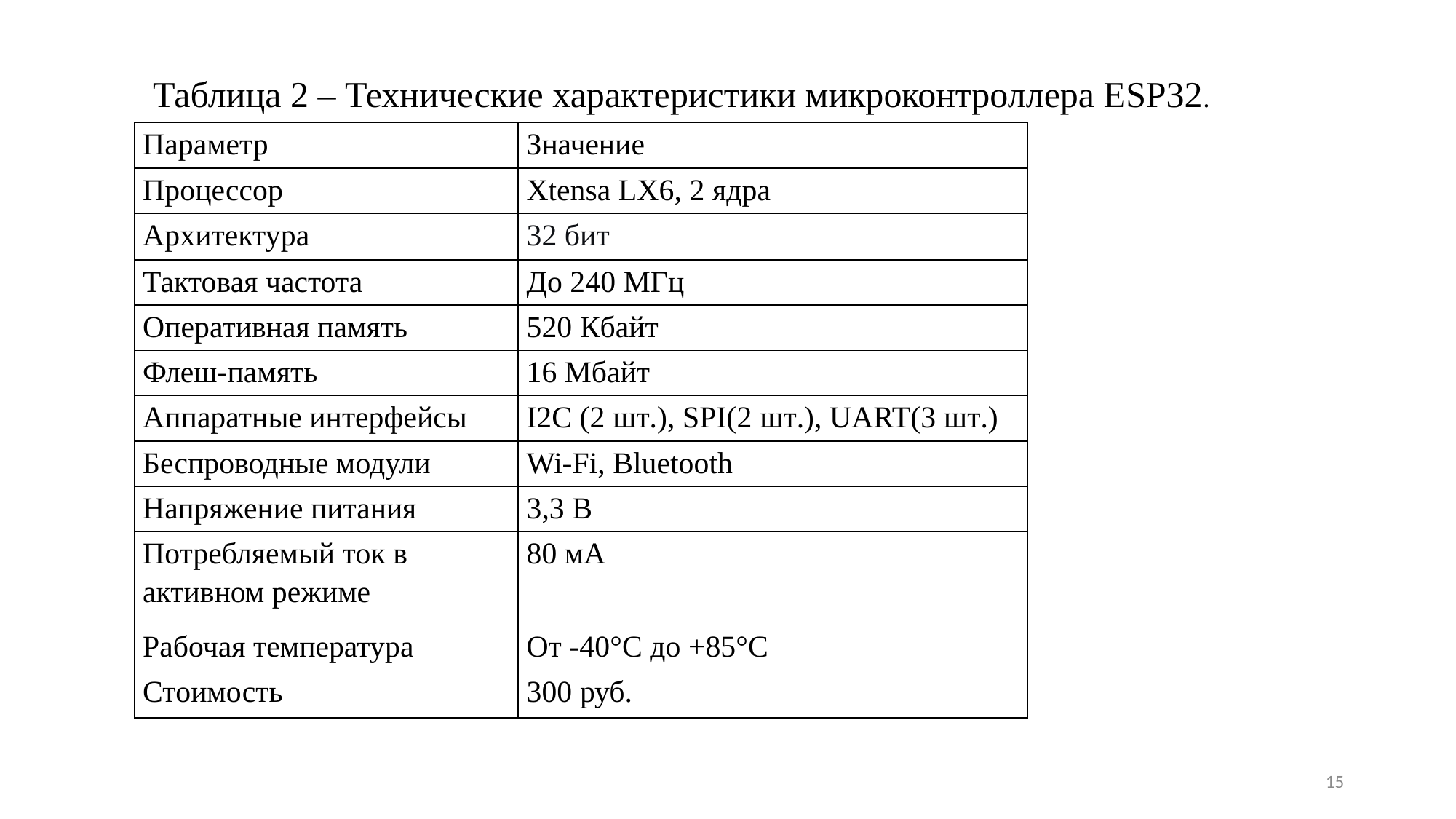

Таблица 2 – Технические характеристики микроконтроллера ESP32.
| Параметр | Значение |
| --- | --- |
| Процессор | Xtensa LX6, 2 ядра |
| Архитектура | 32 бит |
| Тактовая частота | До 240 МГц |
| Оперативная память | 520 Кбайт |
| Флеш-память | 16 Мбайт |
| Аппаратные интерфейсы | I2C (2 шт.), SPI(2 шт.), UART(3 шт.) |
| Беспроводные модули | Wi-Fi, Bluetooth |
| Напряжение питания | 3,3 В |
| Потребляемый ток в активном режиме | 80 мА |
| Рабочая температура | От -40°C до +85°C |
| Стоимость | 300 руб. |
15